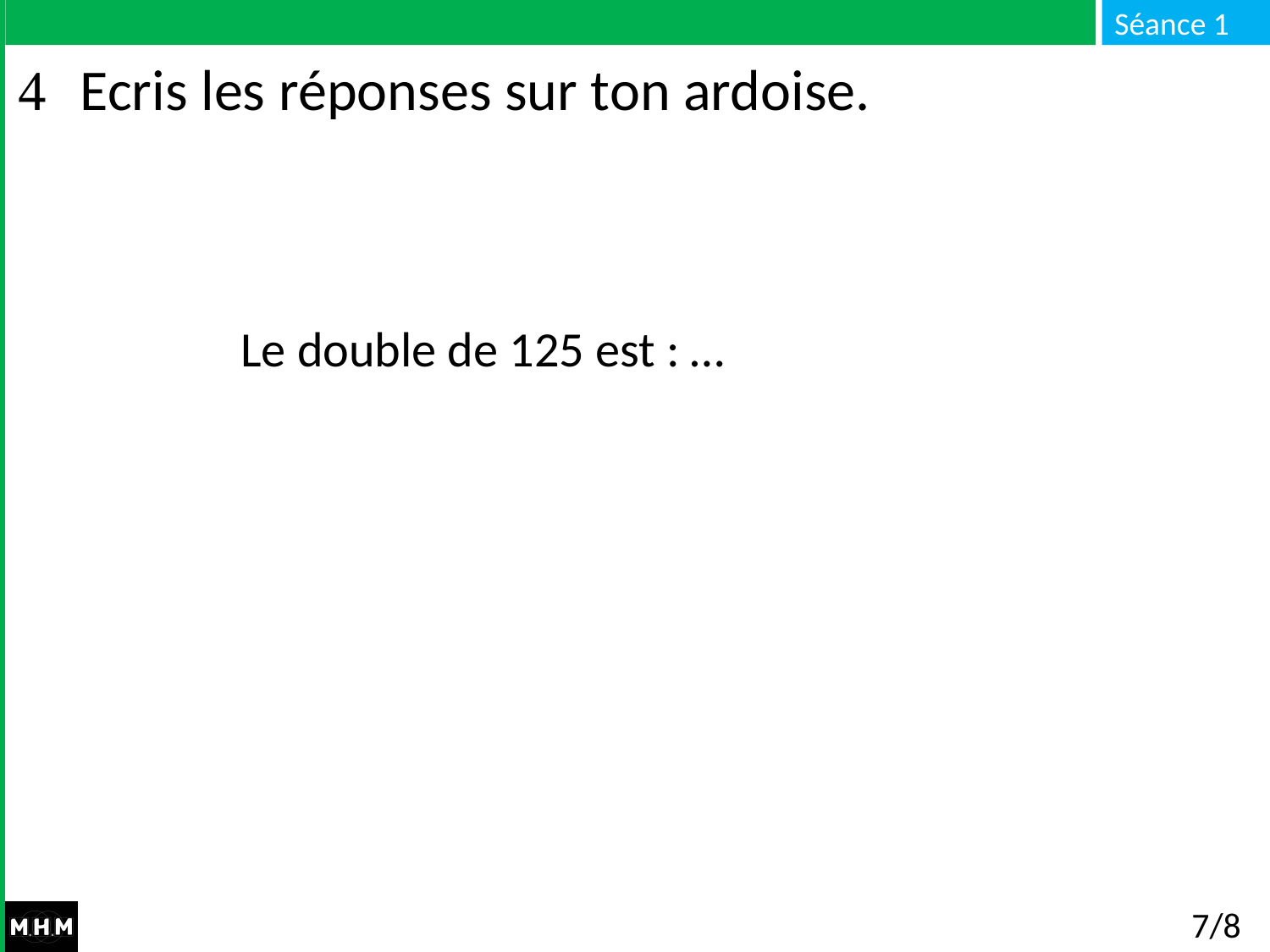

# Ecris les réponses sur ton ardoise.
Le double de 125 est : …

7/8